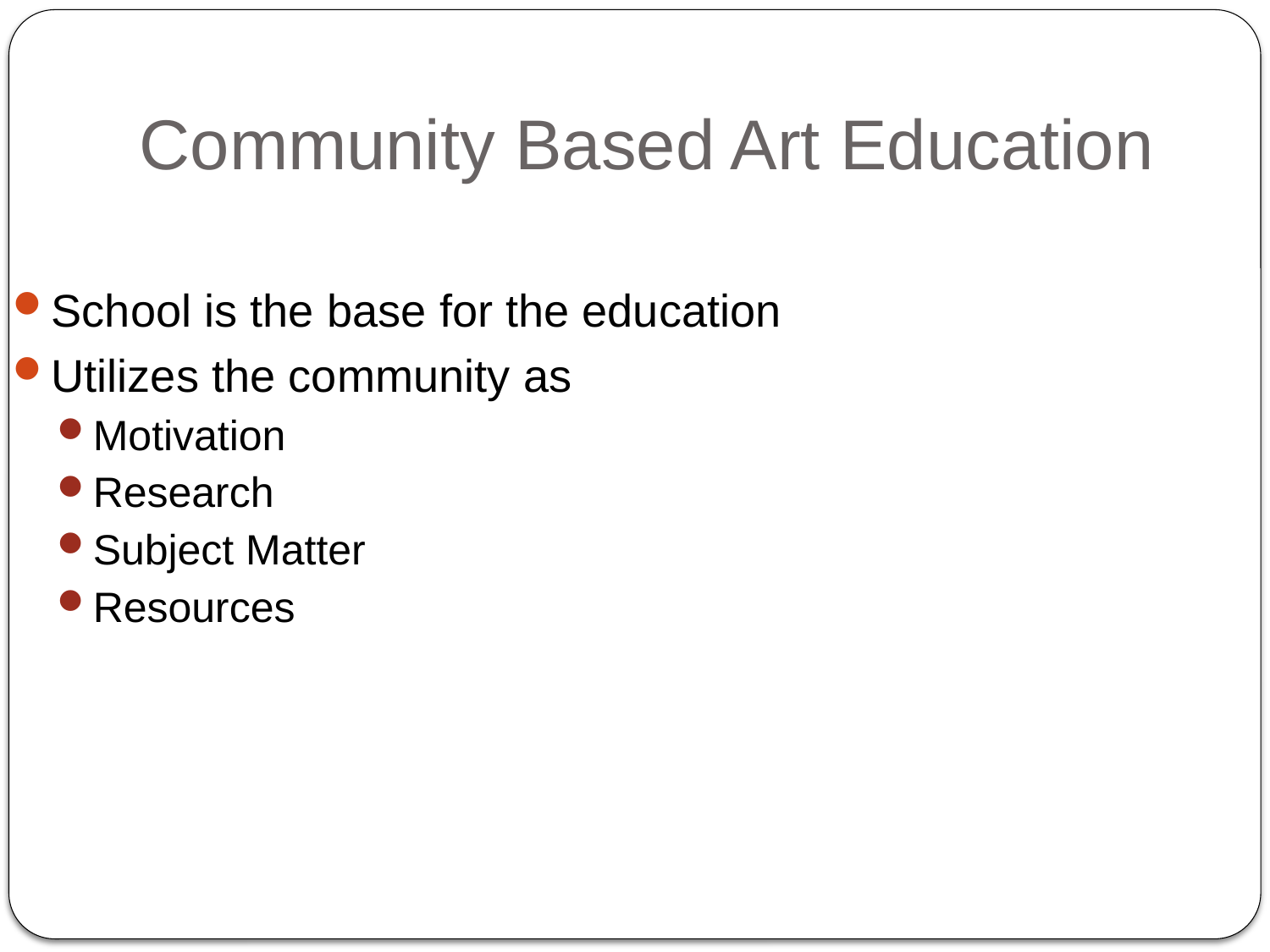

# Community Based Art Education
School is the base for the education
Utilizes the community as
Motivation
Research
Subject Matter
Resources